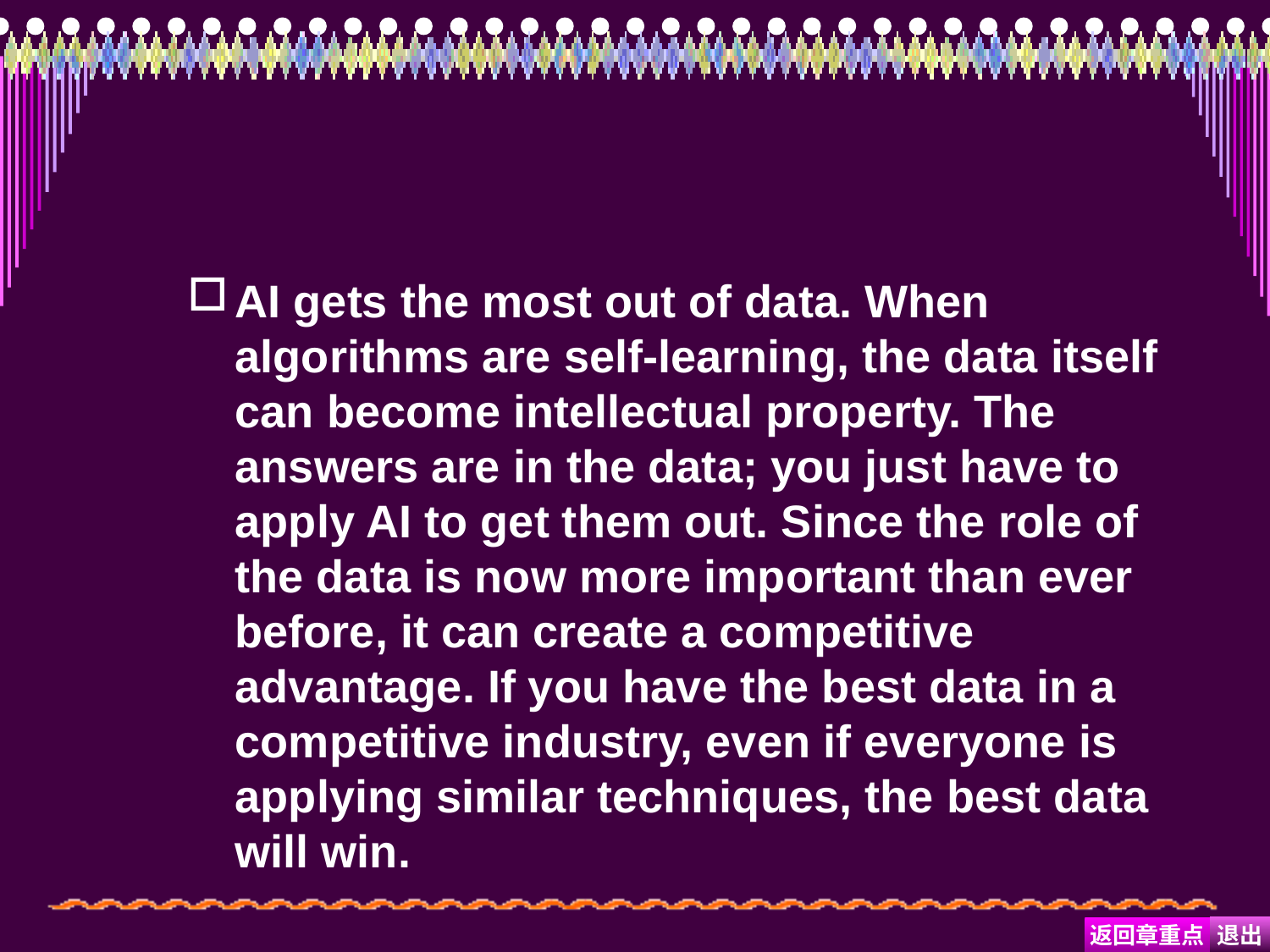

#
AI gets the most out of data. When algorithms are self-learning, the data itself can become intellectual property. The answers are in the data; you just have to apply AI to get them out. Since the role of the data is now more important than ever before, it can create a competitive advantage. If you have the best data in a competitive industry, even if everyone is applying similar techniques, the best data will win.